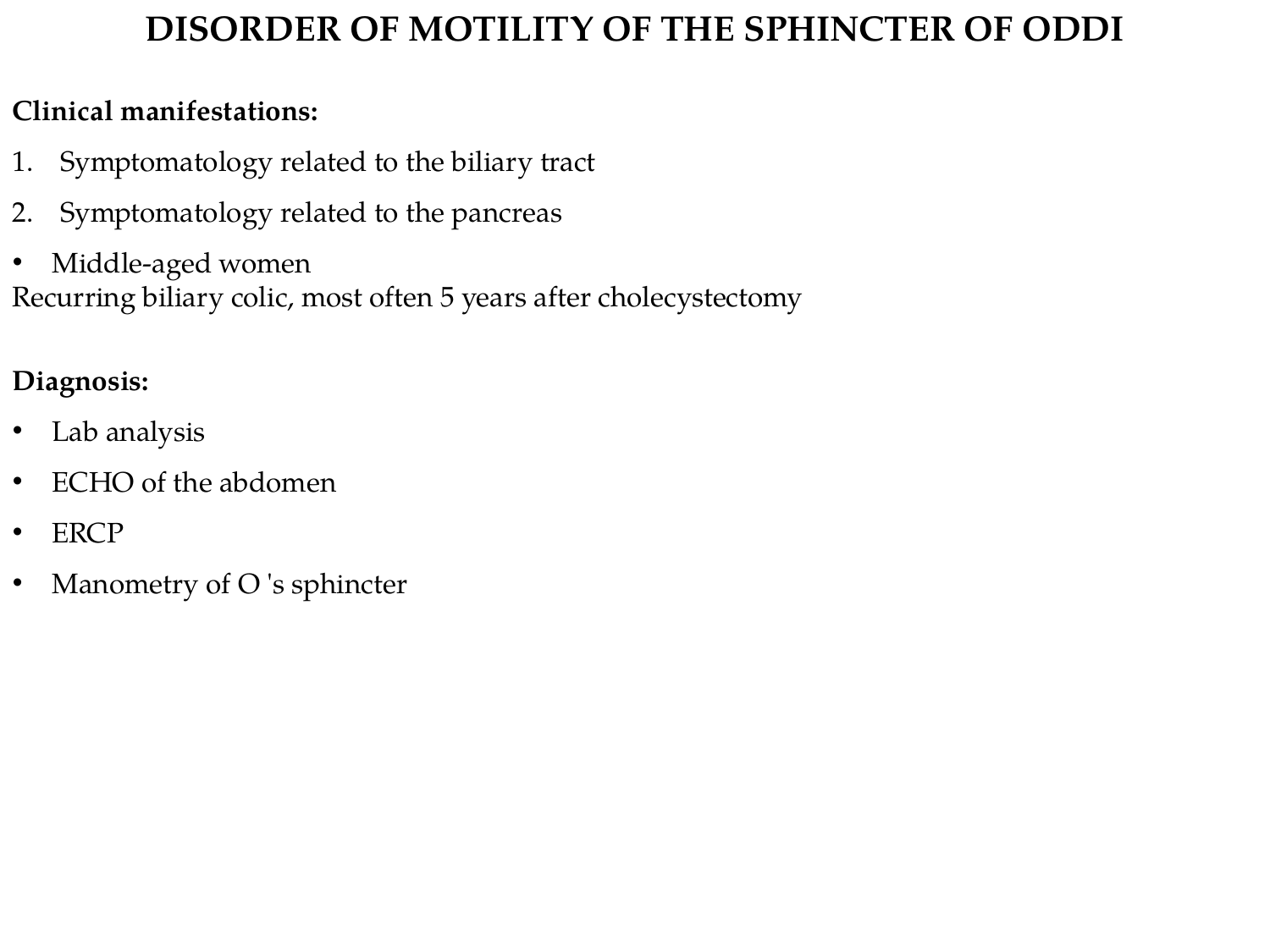

DISORDER OF MOTILITY OF THE SPHINCTER OF ODDI
Clinical manifestations:
Symptomatology related to the biliary tract
Symptomatology related to the pancreas
Middle-aged women
Recurring biliary colic, most often 5 years after cholecystectomy

Diagnosis:
Lab analysis
ECHO of the abdomen
ERCP
Manometry of O 's sphincter